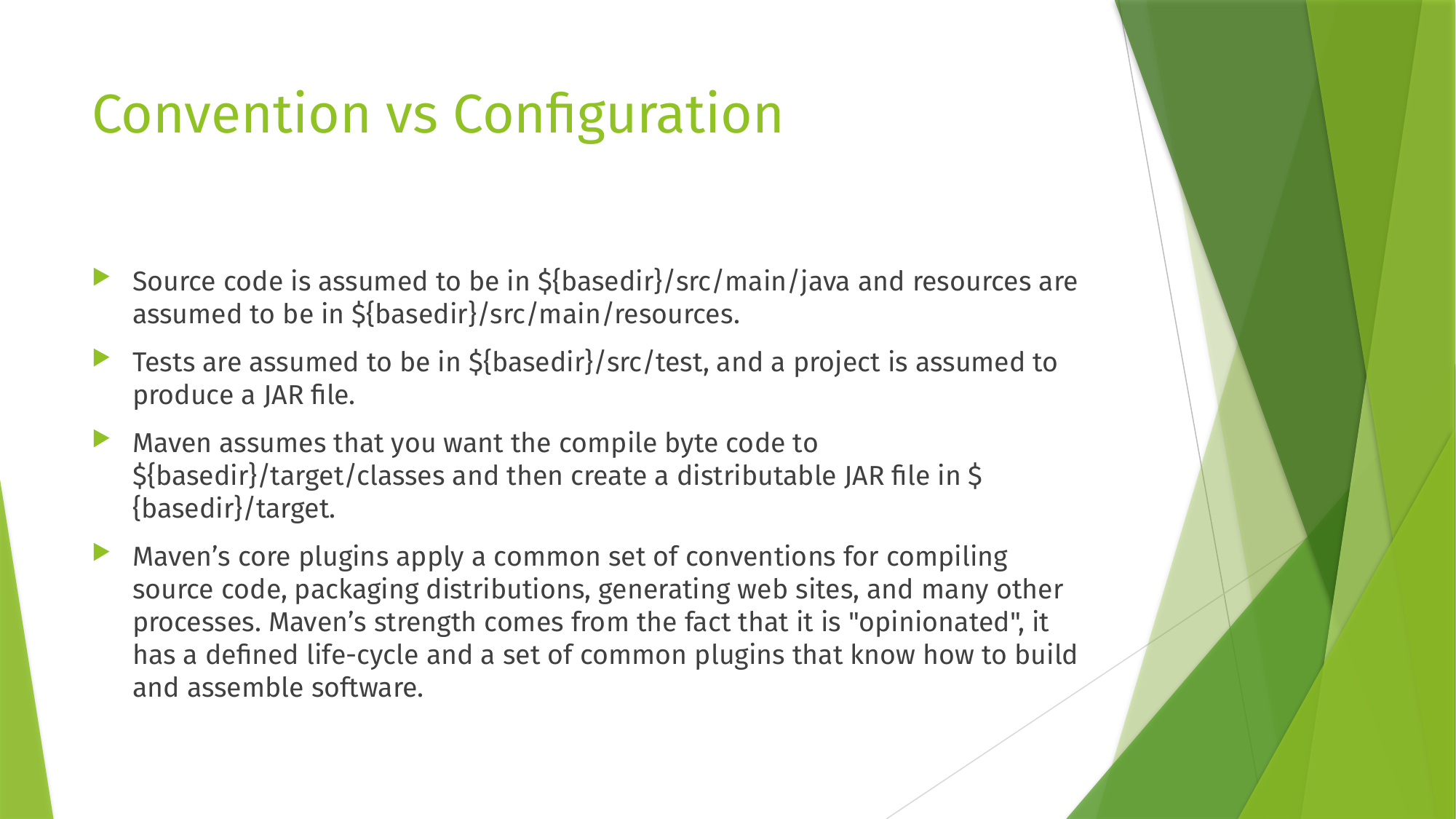

# Convention vs Configuration
Source code is assumed to be in ${basedir}/src/main/java and resources are assumed to be in ${basedir}/src/main/resources.
Tests are assumed to be in ${basedir}/src/test, and a project is assumed to produce a JAR file.
Maven assumes that you want the compile byte code to ${basedir}/target/classes and then create a distributable JAR file in ${basedir}/target.
Maven’s core plugins apply a common set of conventions for compiling source code, packaging distributions, generating web sites, and many other processes. Maven’s strength comes from the fact that it is "opinionated", it has a defined life-cycle and a set of common plugins that know how to build and assemble software.